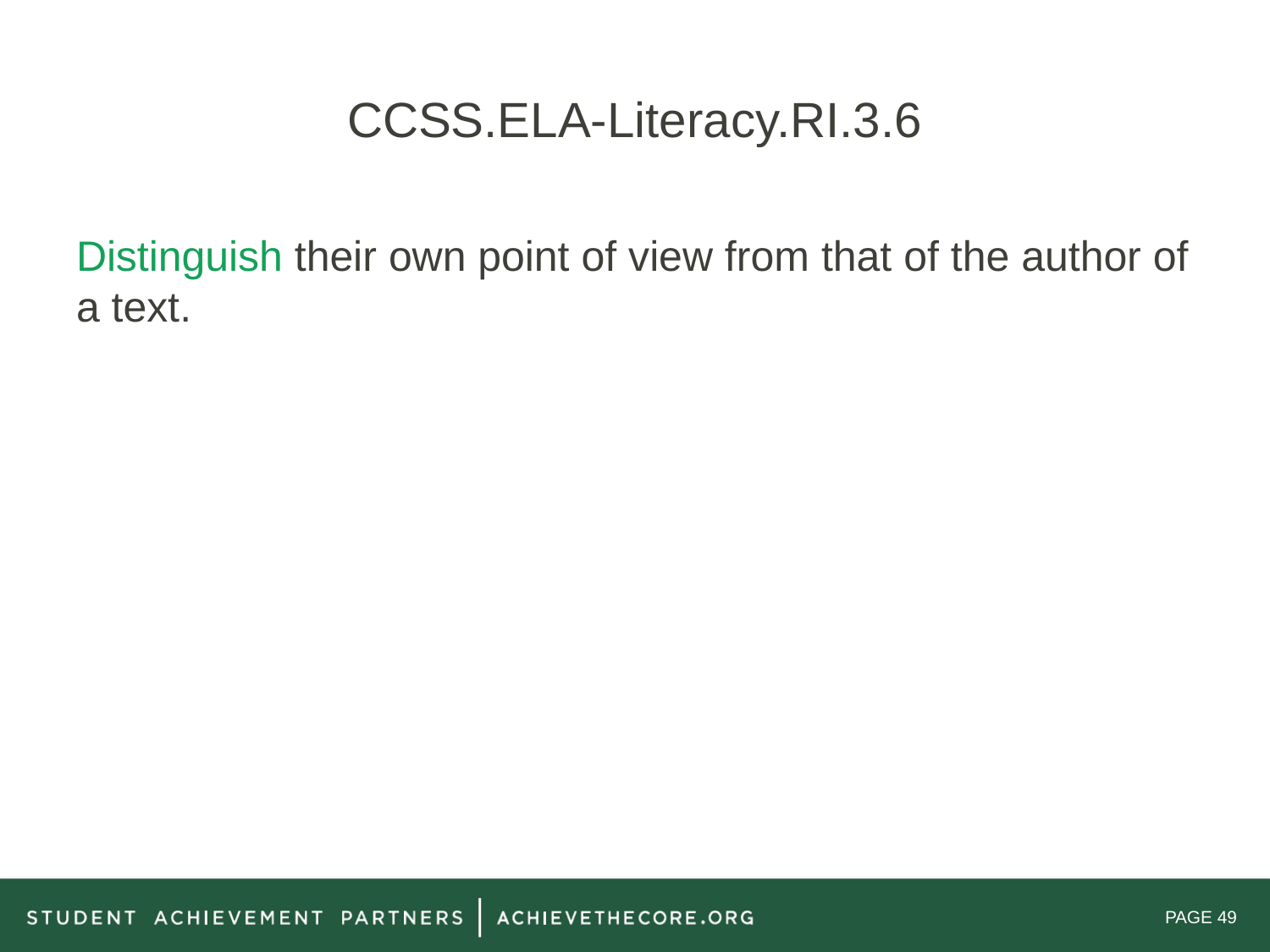

# CCSS.ELA-Literacy.RI.3.6
Distinguish their own point of view from that of the author of a text.